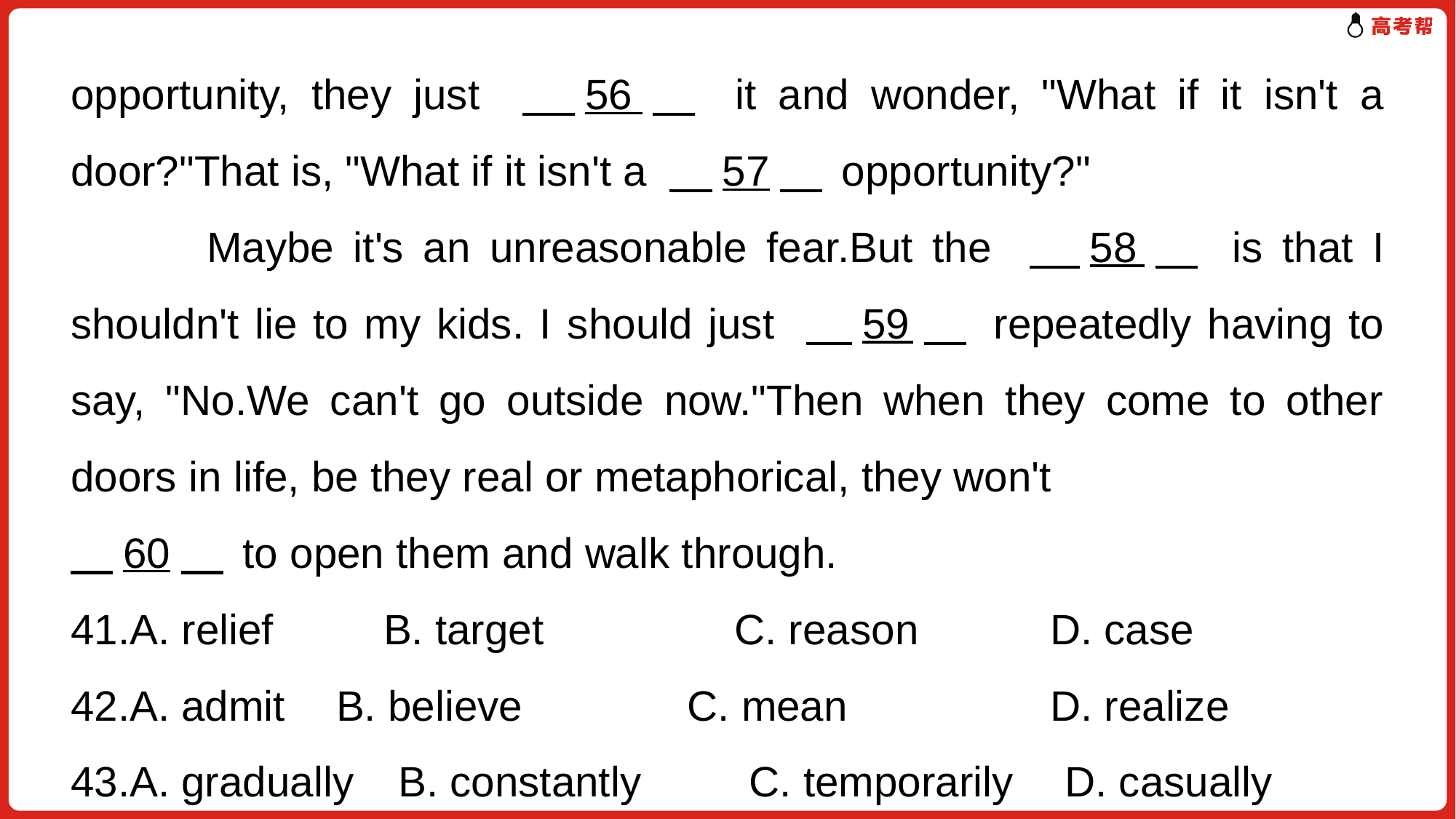

opportunity, they just 　56　 it and wonder, "What if it isn't a door?"That is, "What if it isn't a 　57　 opportunity?"
       Maybe it's an unreasonable fear.But the 　58　 is that I shouldn't lie to my kids. I should just 　59　 repeatedly having to say, "No.We can't go outside now."Then when they come to other doors in life, be they real or metaphorical, they won't
　60　 to open them and walk through.
41.A. relief	        B. target	          C. reason	         D. case
42.A. admit	    B. believe	      C. mean	         D. realize
43.A. gradually	B. constantly	  C. temporarily	 D. casually